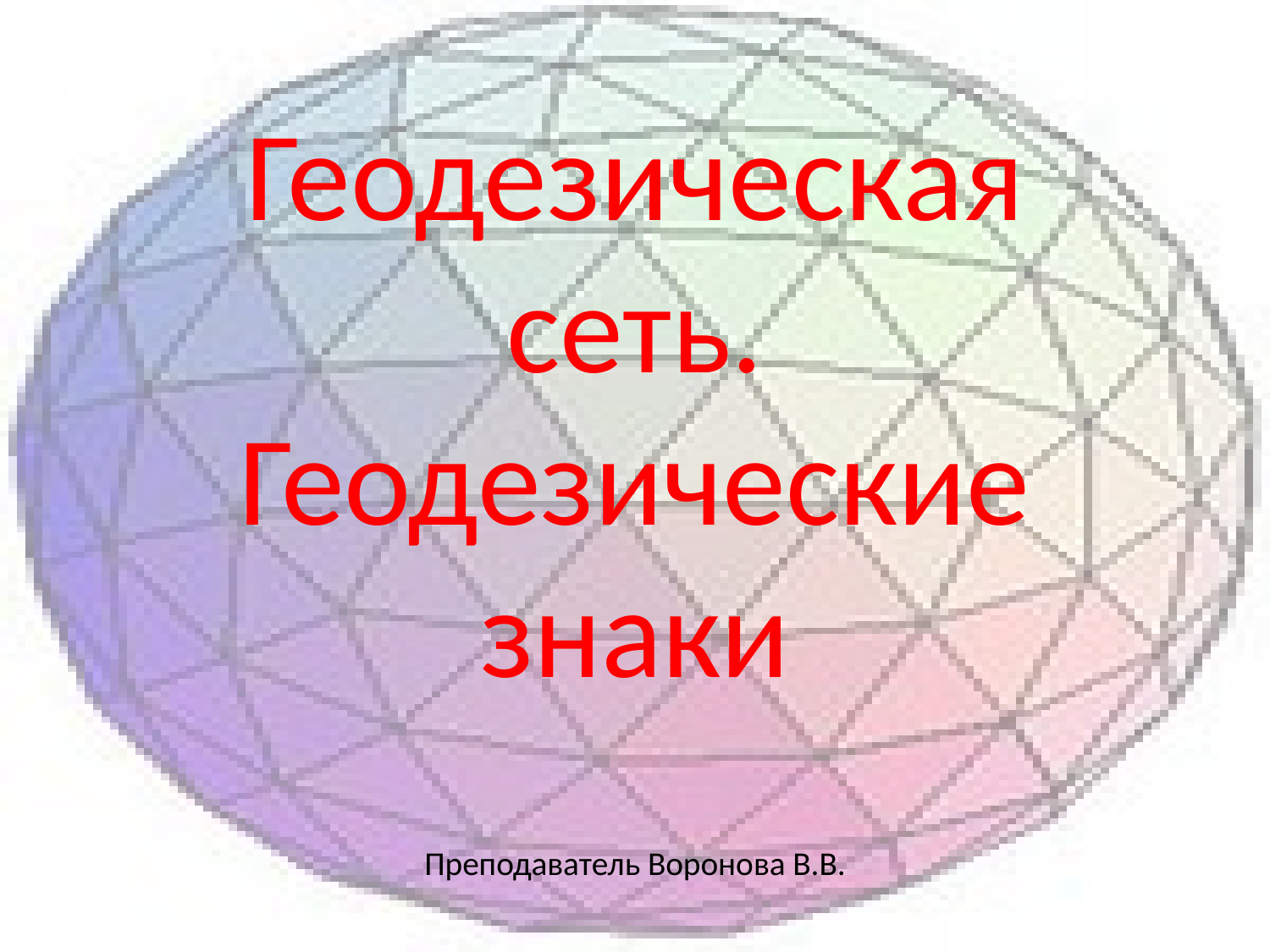

# Геодезическая сеть. Геодезические знаки
Преподаватель Воронова В.В.